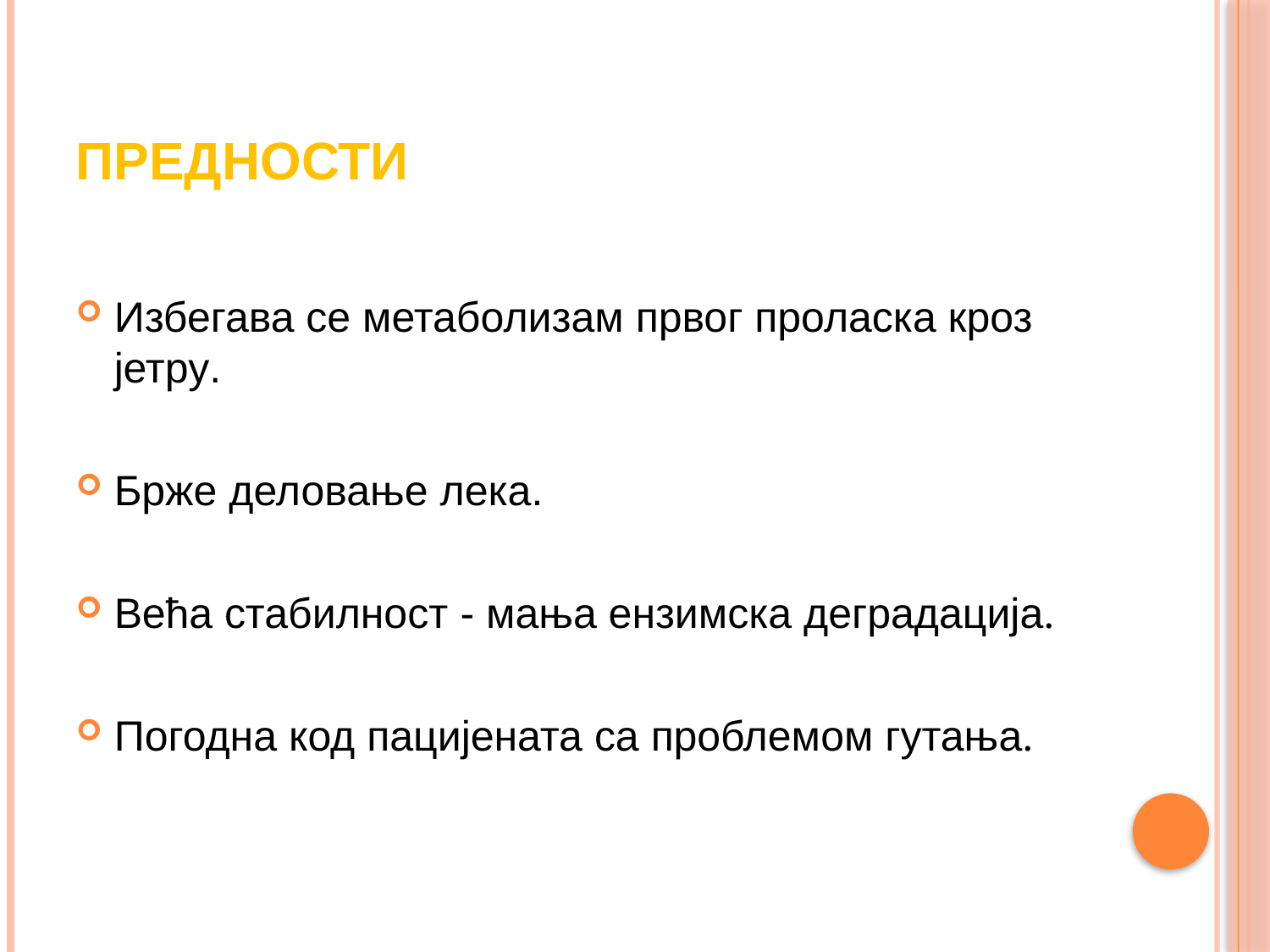

# Предности

Избегава се метаболизам првог проласка кроз јетру.

Брже деловање лека.

Већа стабилност - мања ензимска деградација.

Погодна код пацијената са проблемом гутања.